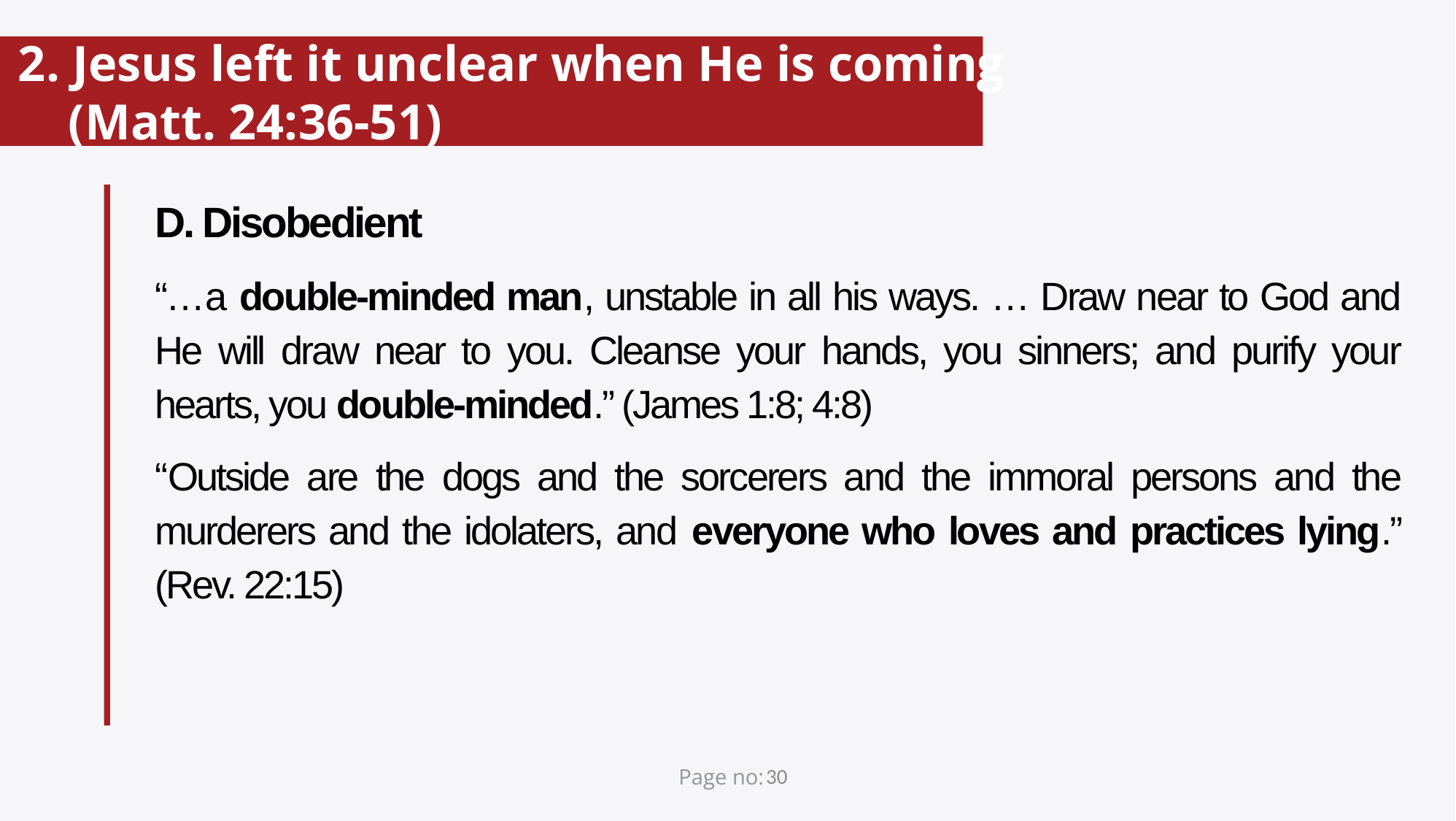

# 2. Jesus left it unclear when He is coming (Matt. 24:36-51)
D. Disobedient
“…a double-minded man, unstable in all his ways. … Draw near to God and He will draw near to you. Cleanse your hands, you sinners; and purify your hearts, you double-minded.” (James 1:8; 4:8)
“Outside are the dogs and the sorcerers and the immoral persons and the murderers and the idolaters, and everyone who loves and practices lying.” (Rev. 22:15)